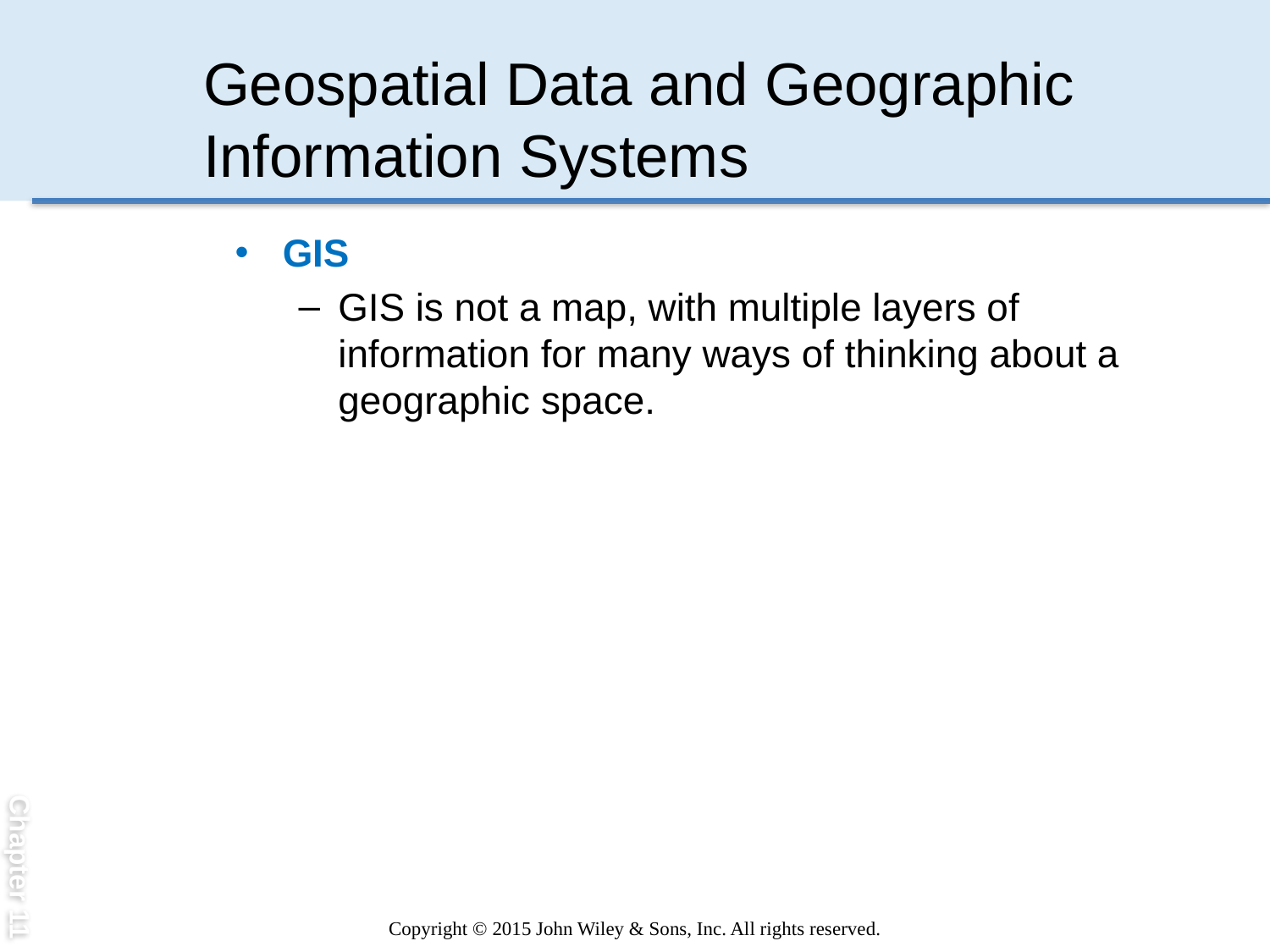

Chapter 11
# Geospatial Data and Geographic Information Systems
GIS
GIS is not a map, with multiple layers of information for many ways of thinking about a geographic space.